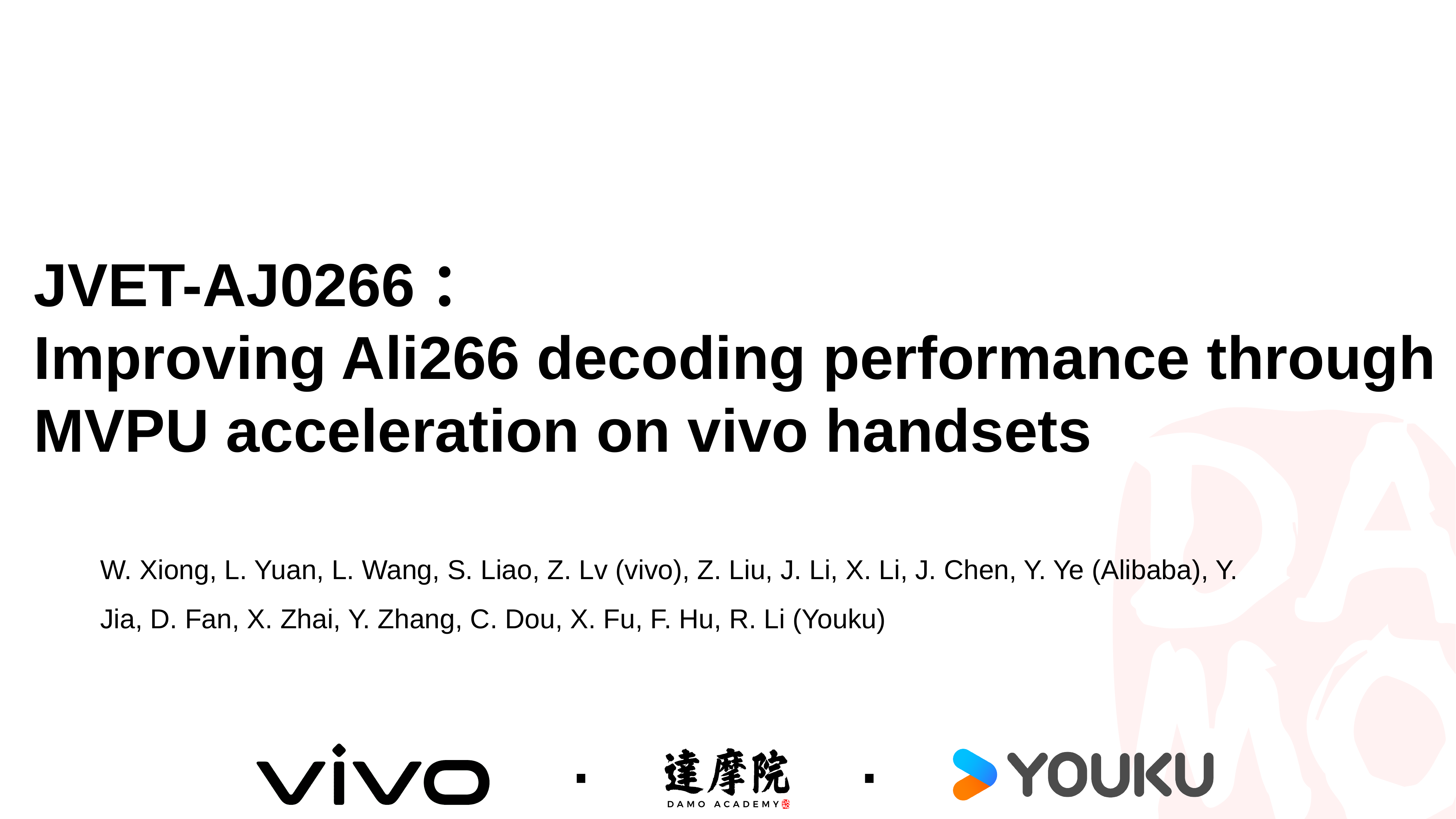

JVET-AJ0266：
Improving Ali266 decoding performance through MVPU acceleration on vivo handsets
W. Xiong, L. Yuan, L. Wang, S. Liao, Z. Lv (vivo), Z. Liu, J. Li, X. Li, J. Chen, Y. Ye (Alibaba), Y. Jia, D. Fan, X. Zhai, Y. Zhang, C. Dou, X. Fu, F. Hu, R. Li (Youku)